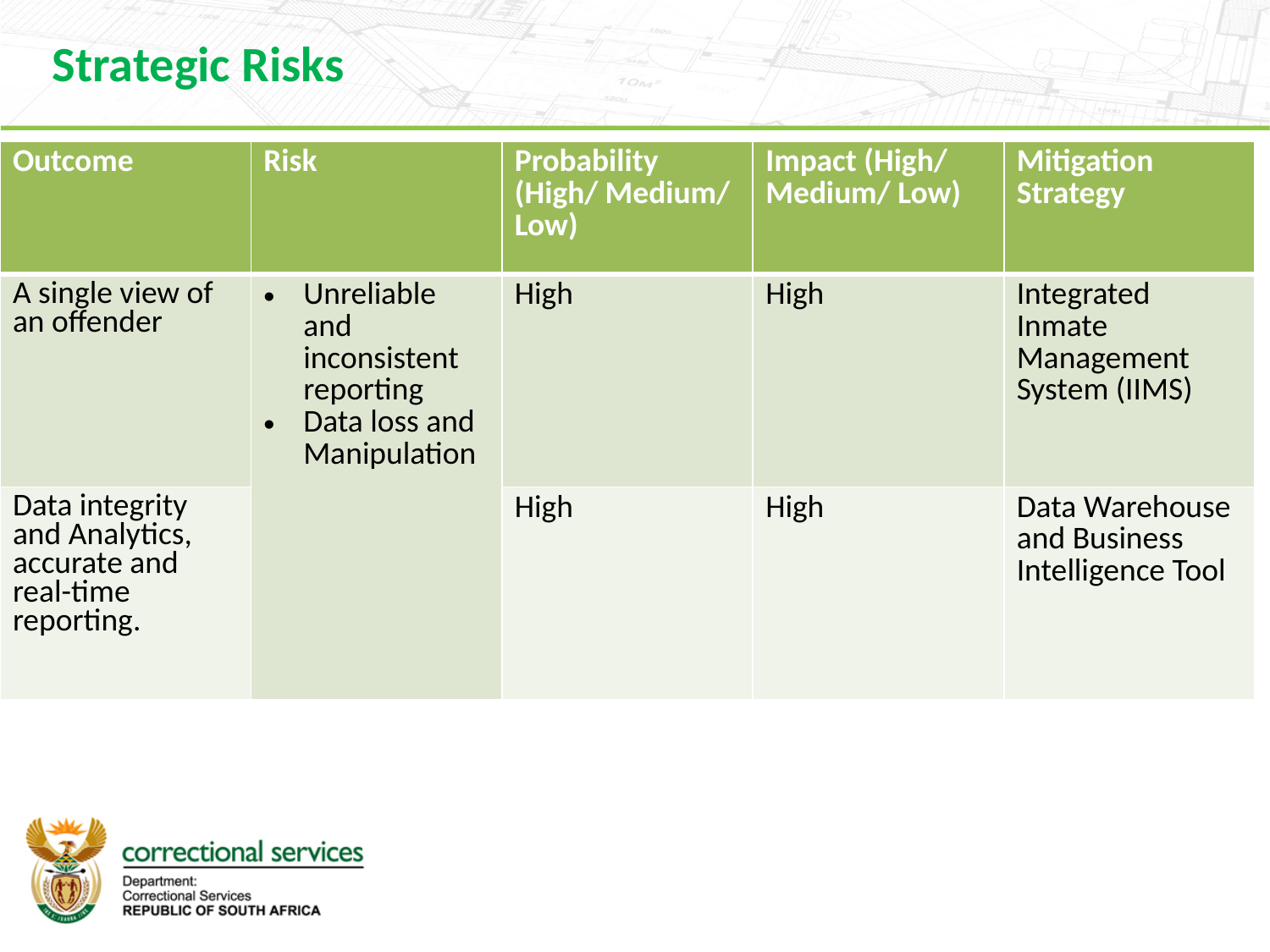

Strategic Risks
| Outcome | Risk | Probability (High/ Medium/ Low) | Impact (High/ Medium/ Low) | Mitigation Strategy |
| --- | --- | --- | --- | --- |
| A single view of an offender | Unreliable and inconsistent reporting Data loss and Manipulation | High | High | Integrated Inmate Management System (IIMS) |
| Data integrity and Analytics, accurate and real-time reporting. |  | High | High | Data Warehouse and Business Intelligence Tool |